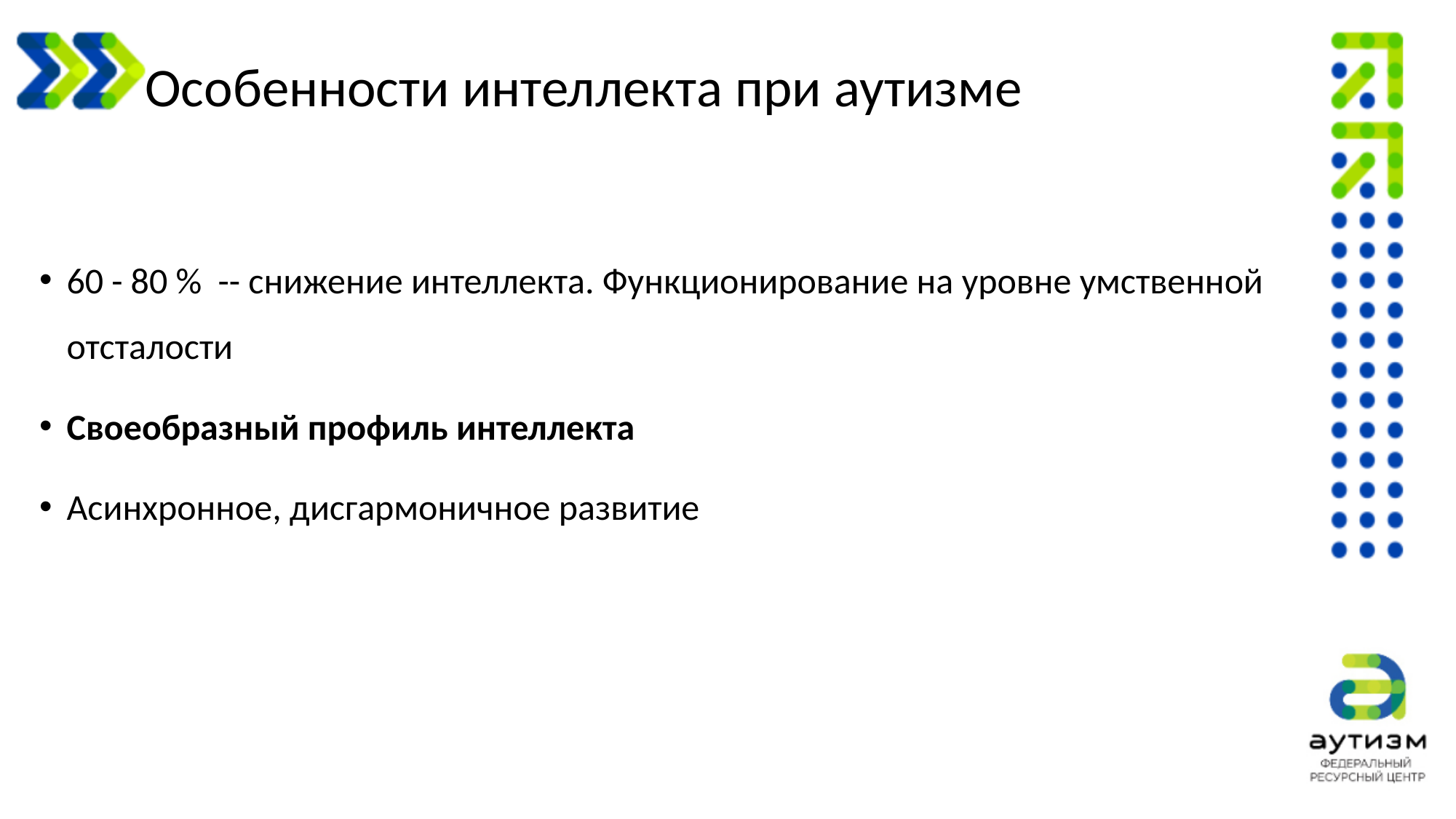

# Особенности интеллекта при аутизме
60 - 80 %  -- снижение интеллекта. Функционирование на уровне умственной отсталости
Своеобразный профиль интеллекта
Асинхронное, дисгармоничное развитие